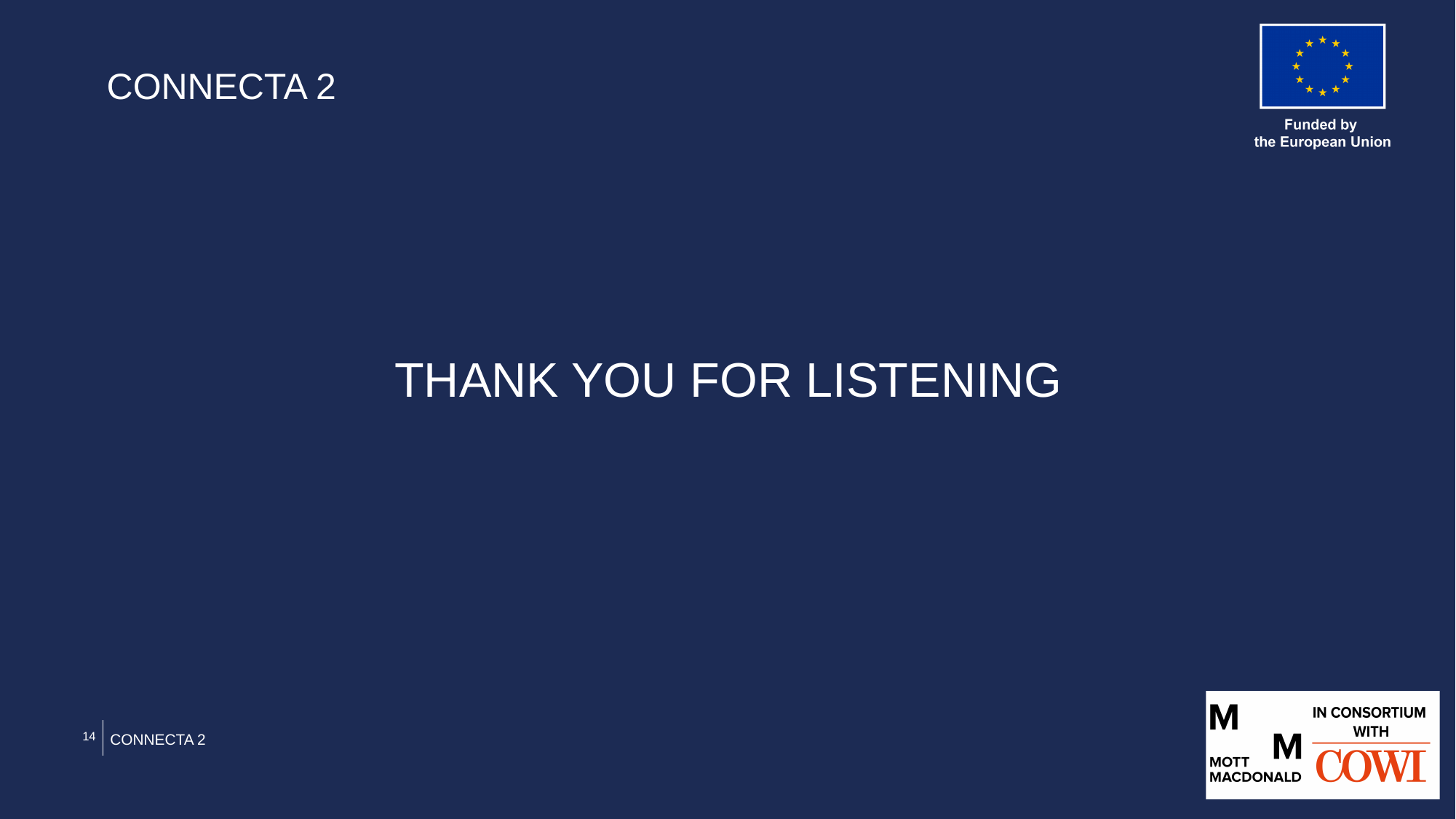

CONNECTA 2
# THANK YOU FOR LISTENING
14
CONNECTA 2